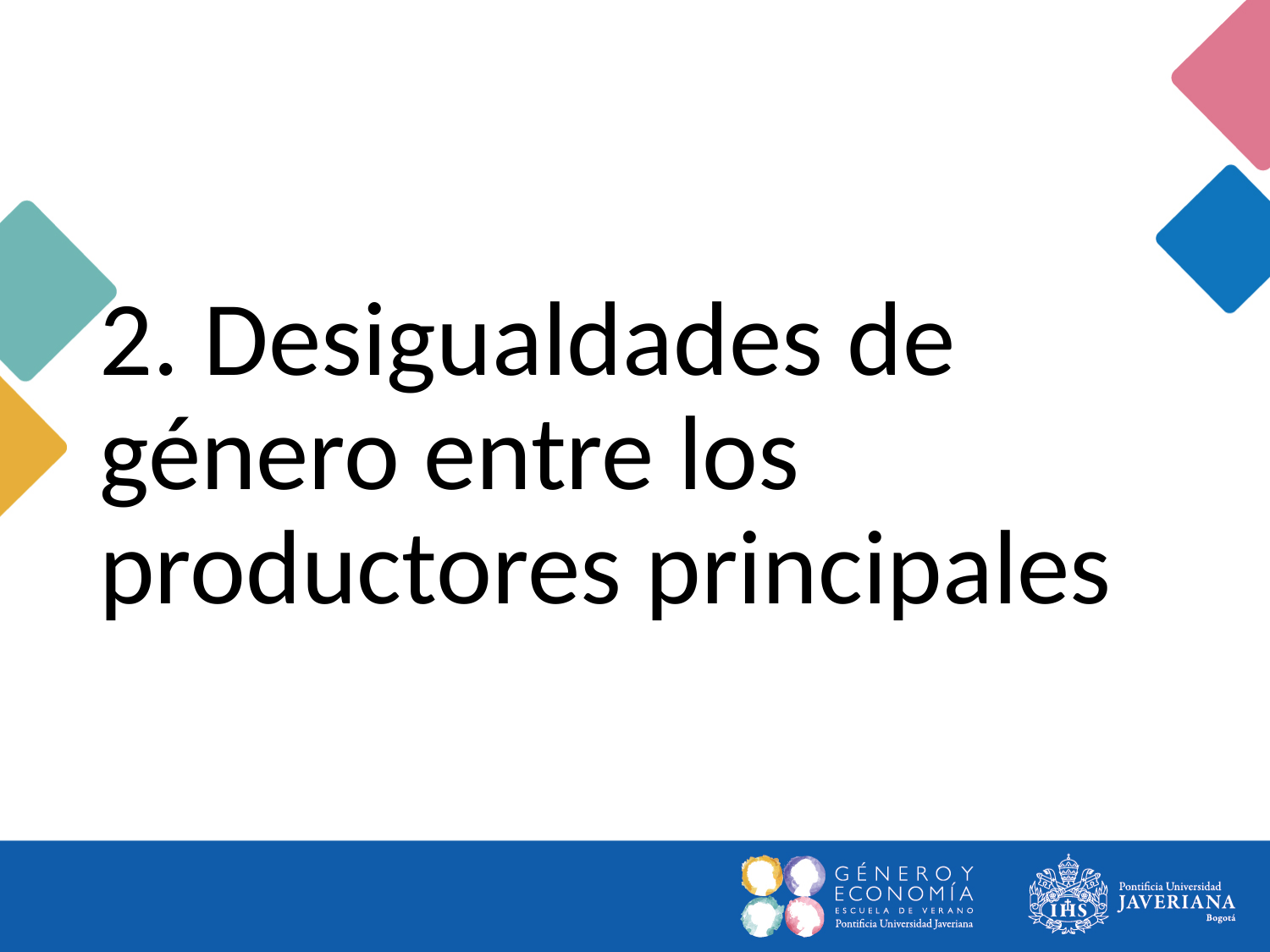

# 2. Desigualdades de género entre los productores principales